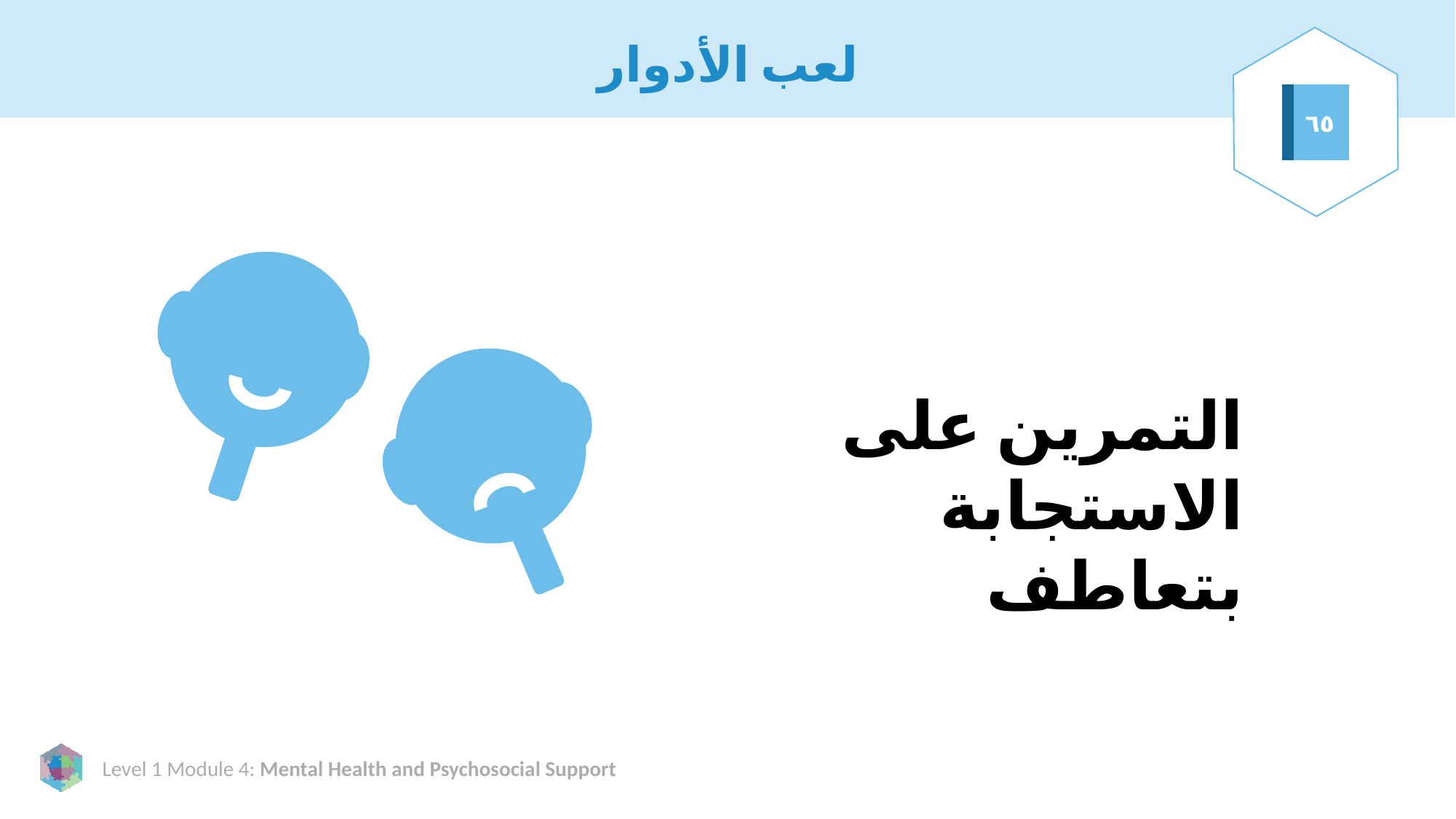

# لعب الأدوار

٦٥

التمرين على الاستجابة بتعاطف